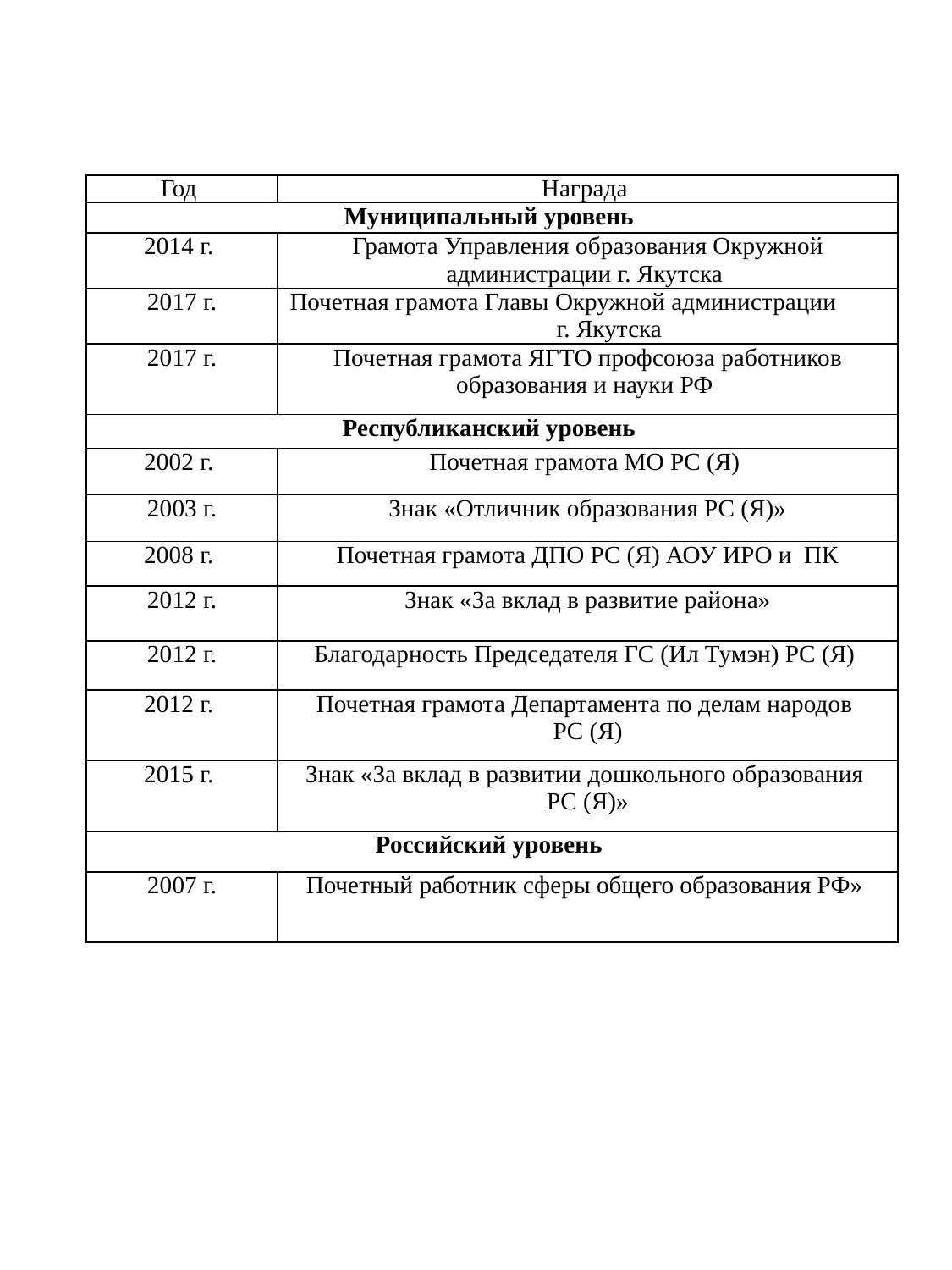

| Год | Награда |
| --- | --- |
| Муниципальный уровень |  |
| 2014 г. | Грамота Управления образования Окружной администрации г. Якутска |
| 2017 г. | Почетная грамота Главы Окружной администрации г. Якутска |
| 2017 г. | Почетная грамота ЯГТО профсоюза работников образования и науки РФ |
| Республиканский уровень |  |
| 2002 г. | Почетная грамота МО РС (Я) |
| 2003 г. | Знак «Отличник образования РС (Я)» |
| 2008 г. | Почетная грамота ДПО РС (Я) АОУ ИРО и ПК |
| 2012 г. | Знак «За вклад в развитие района» |
| 2012 г. | Благодарность Председателя ГС (Ил Тумэн) РС (Я) |
| 2012 г. | Почетная грамота Департамента по делам народов РС (Я) |
| 2015 г. | Знак «За вклад в развитии дошкольного образования РС (Я)» |
| Российский уровень |  |
| 2007 г. | Почетный работник сферы общего образования РФ» |